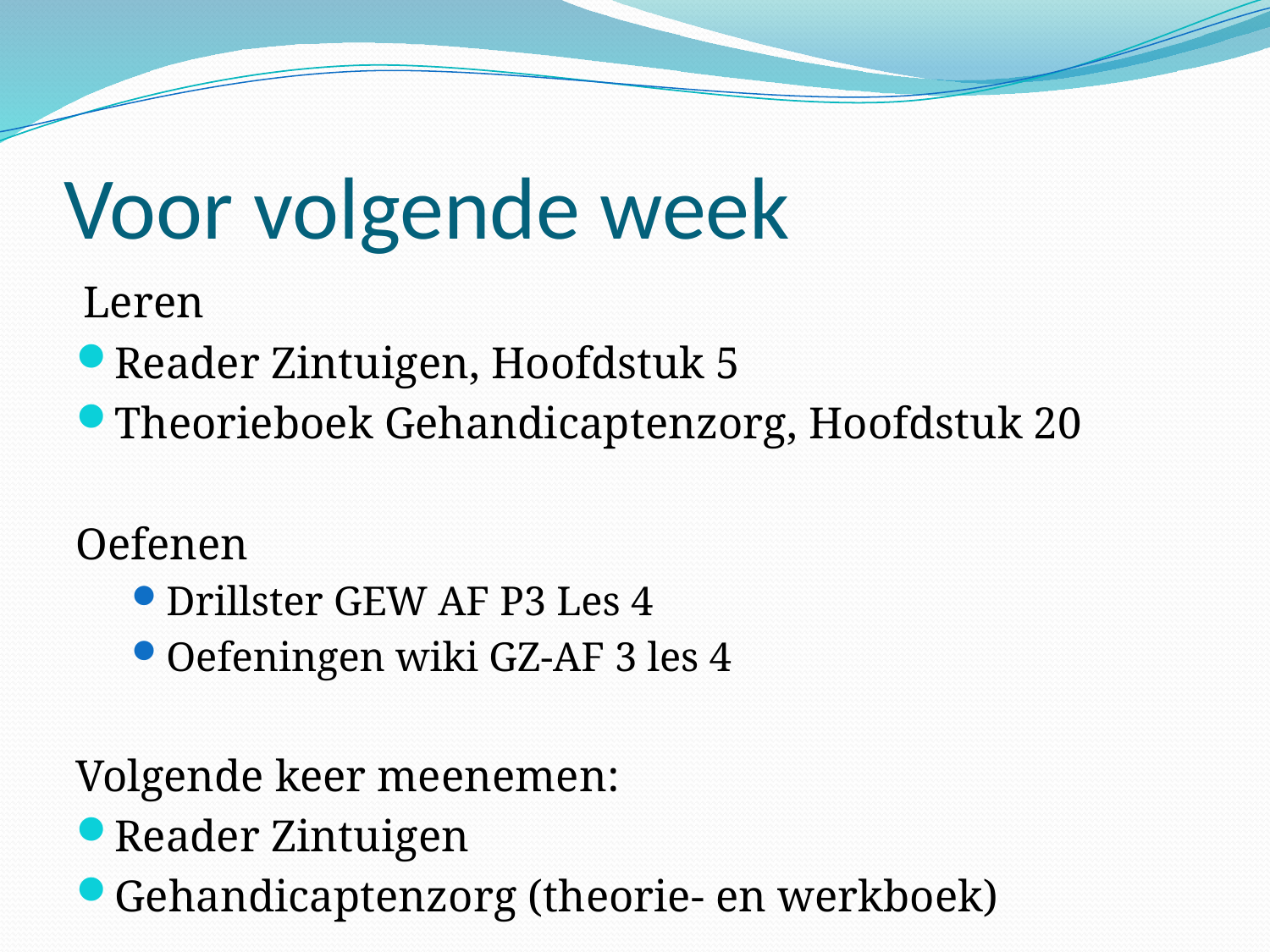

# Voor volgende week
 Leren
Reader Zintuigen, Hoofdstuk 5
Theorieboek Gehandicaptenzorg, Hoofdstuk 20

Oefenen
Drillster GEW AF P3 Les 4
Oefeningen wiki GZ-AF 3 les 4

Volgende keer meenemen:
Reader Zintuigen
Gehandicaptenzorg (theorie- en werkboek)